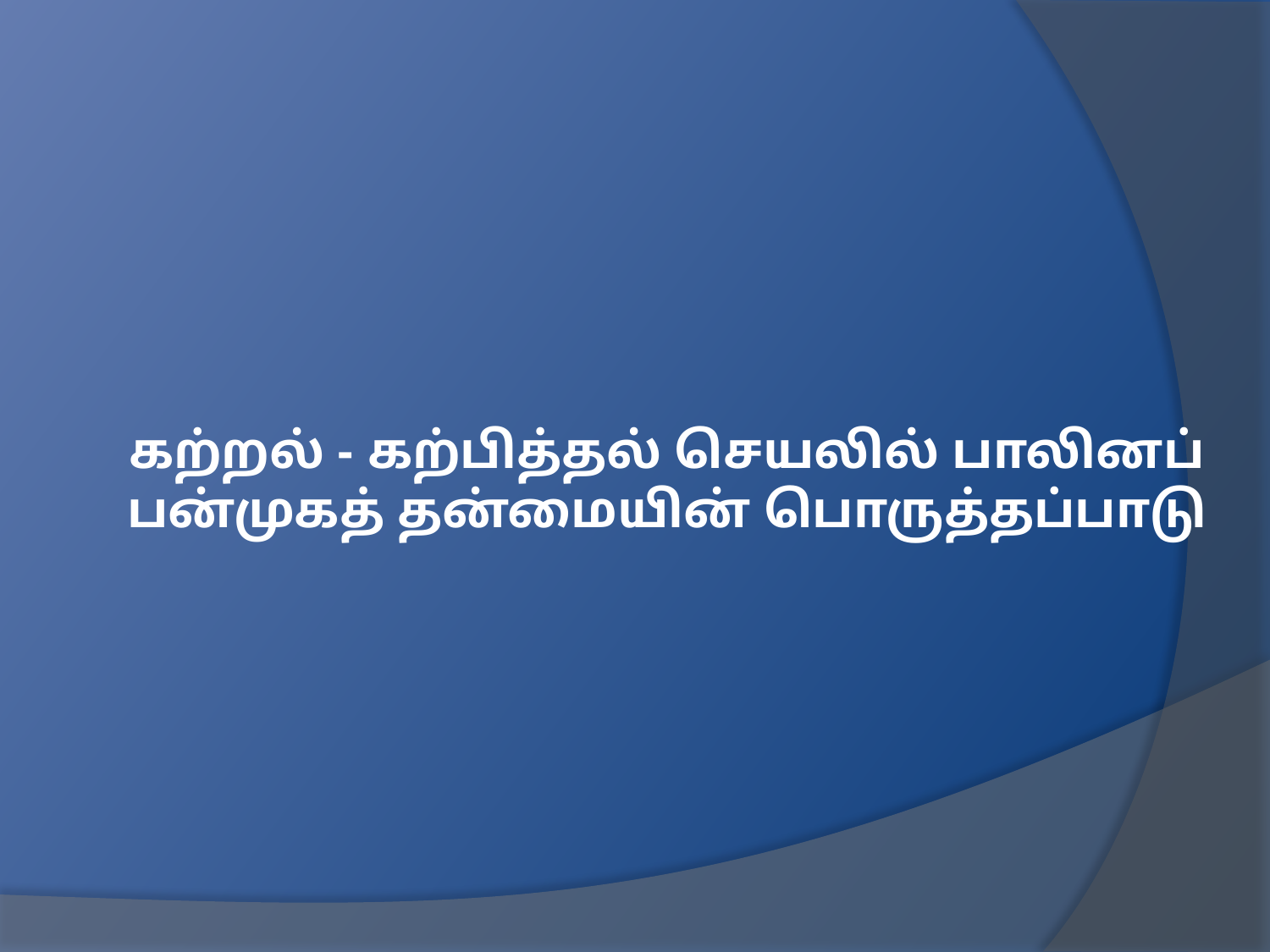

# கற்றல் - கற்பித்தல் செயலில் பாலினப் பன்முகத் தன்மையின் பொருத்தப்பாடு